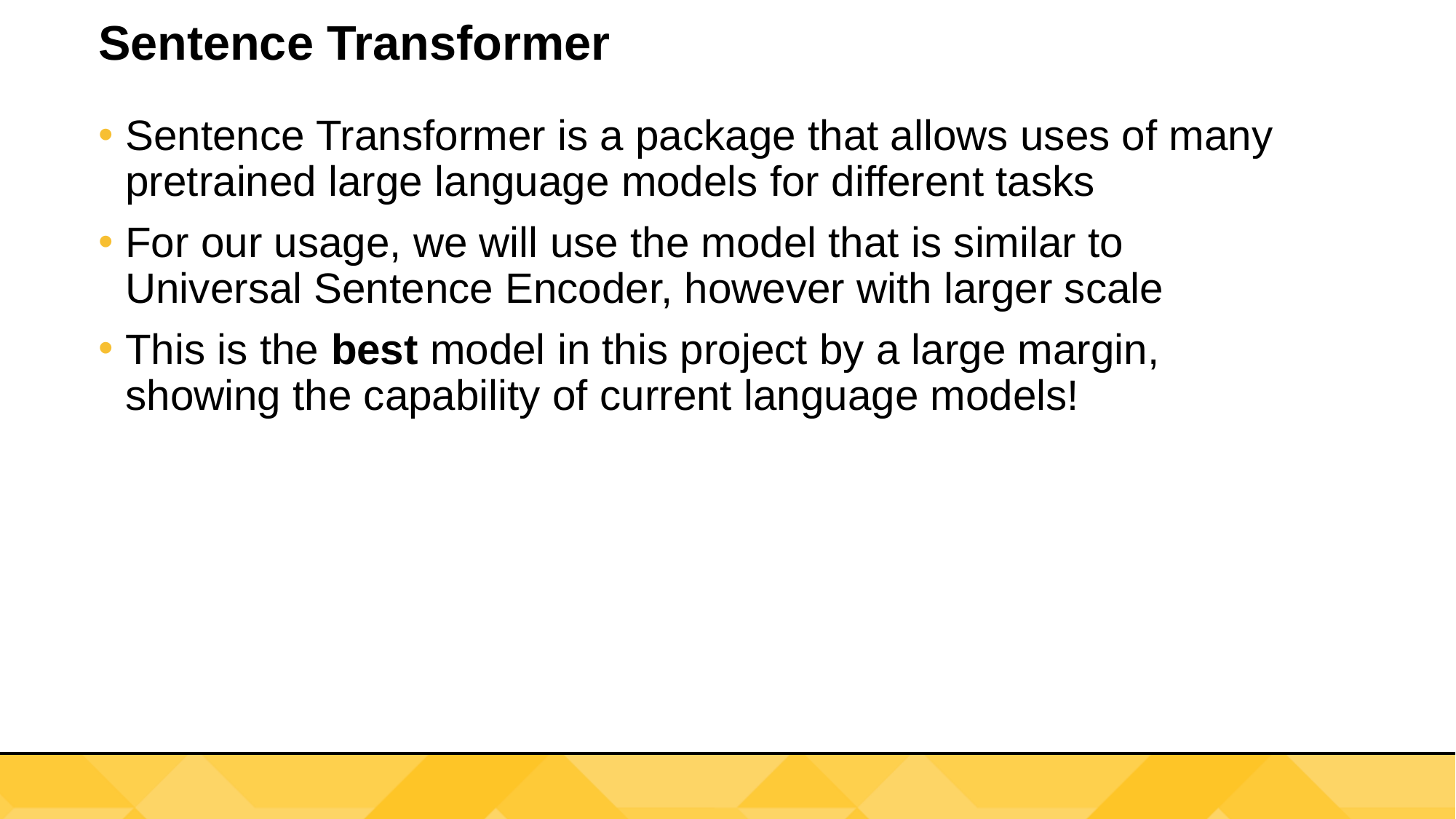

# Sentence Transformer
Sentence Transformer is a package that allows uses of many pretrained large language models for different tasks
For our usage, we will use the model that is similar to Universal Sentence Encoder, however with larger scale
This is the best model in this project by a large margin, showing the capability of current language models!